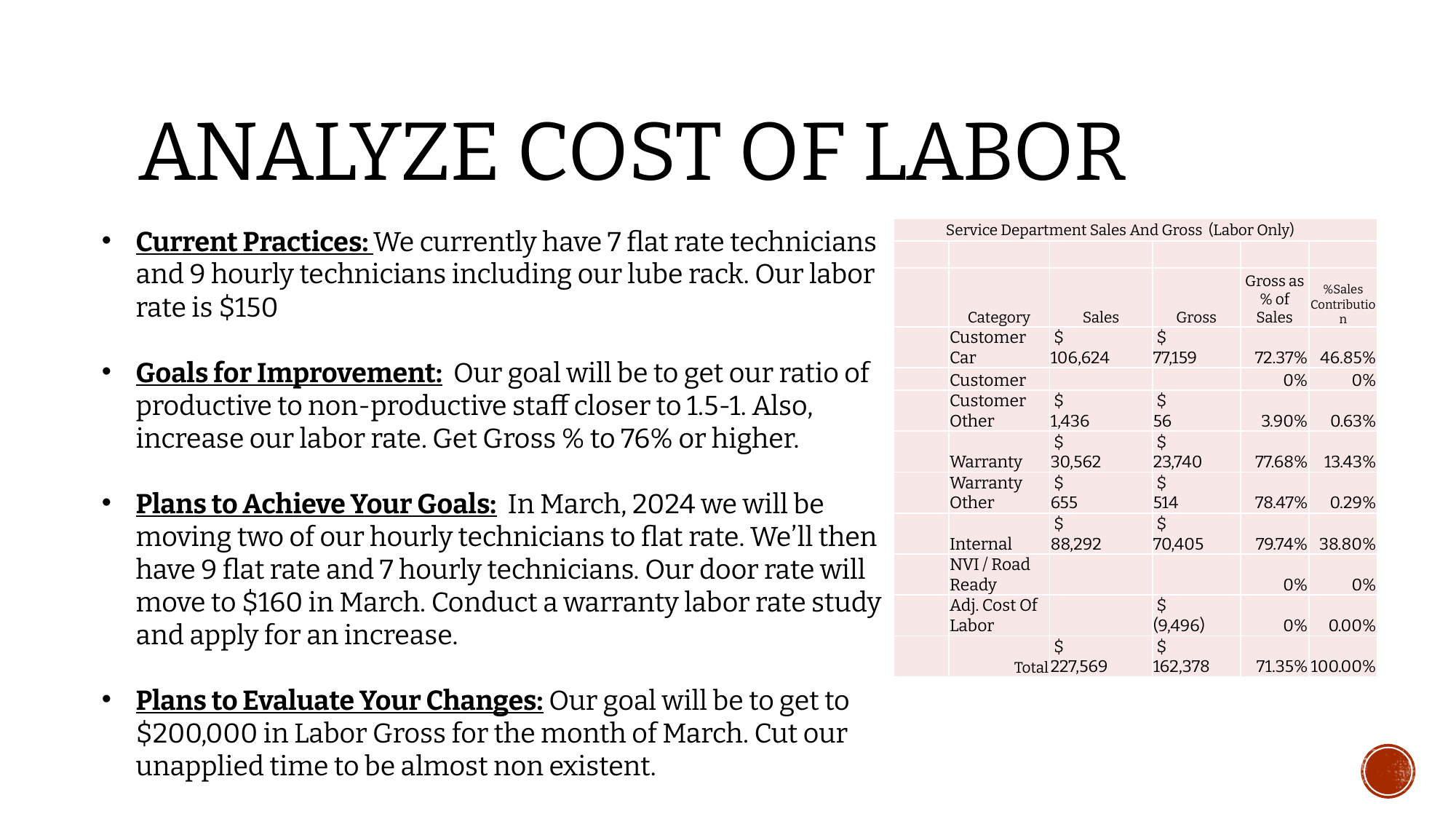

# Analyze Cost of Labor
Current Practices: We currently have 7 flat rate technicians and 9 hourly technicians including our lube rack. Our labor rate is $150

Goals for Improvement:  Our goal will be to get our ratio of productive to non-productive staff closer to 1.5-1. Also, increase our labor rate. Get Gross % to 76% or higher.

Plans to Achieve Your Goals:  In March, 2024 we will be moving two of our hourly technicians to flat rate. We’ll then have 9 flat rate and 7 hourly technicians. Our door rate will move to $160 in March. Conduct a warranty labor rate study and apply for an increase.

Plans to Evaluate Your Changes: Our goal will be to get to $200,000 in Labor Gross for the month of March. Cut our unapplied time to be almost non existent.

| Service Department Sales And Gross (Labor Only) |  |  |  |  |  |
| --- | --- | --- | --- | --- | --- |
|  |  |  |  |  |  |
|  | Category | Sales | Gross | Gross as % of Sales | %Sales Contribution |
|  | Customer Car | $ 106,624 | $ 77,159 | 72.37% | 46.85% |
|  | Customer |  |  | 0% | 0% |
|  | Customer Other | $ 1,436 | $ 56 | 3.90% | 0.63% |
|  | Warranty | $ 30,562 | $ 23,740 | 77.68% | 13.43% |
|  | Warranty Other | $ 655 | $ 514 | 78.47% | 0.29% |
|  | Internal | $ 88,292 | $ 70,405 | 79.74% | 38.80% |
|  | NVI / Road Ready |  |  | 0% | 0% |
|  | Adj. Cost Of Labor |  | $ (9,496) | 0% | 0.00% |
|  | Total | $ 227,569 | $ 162,378 | 71.35% | 100.00% |